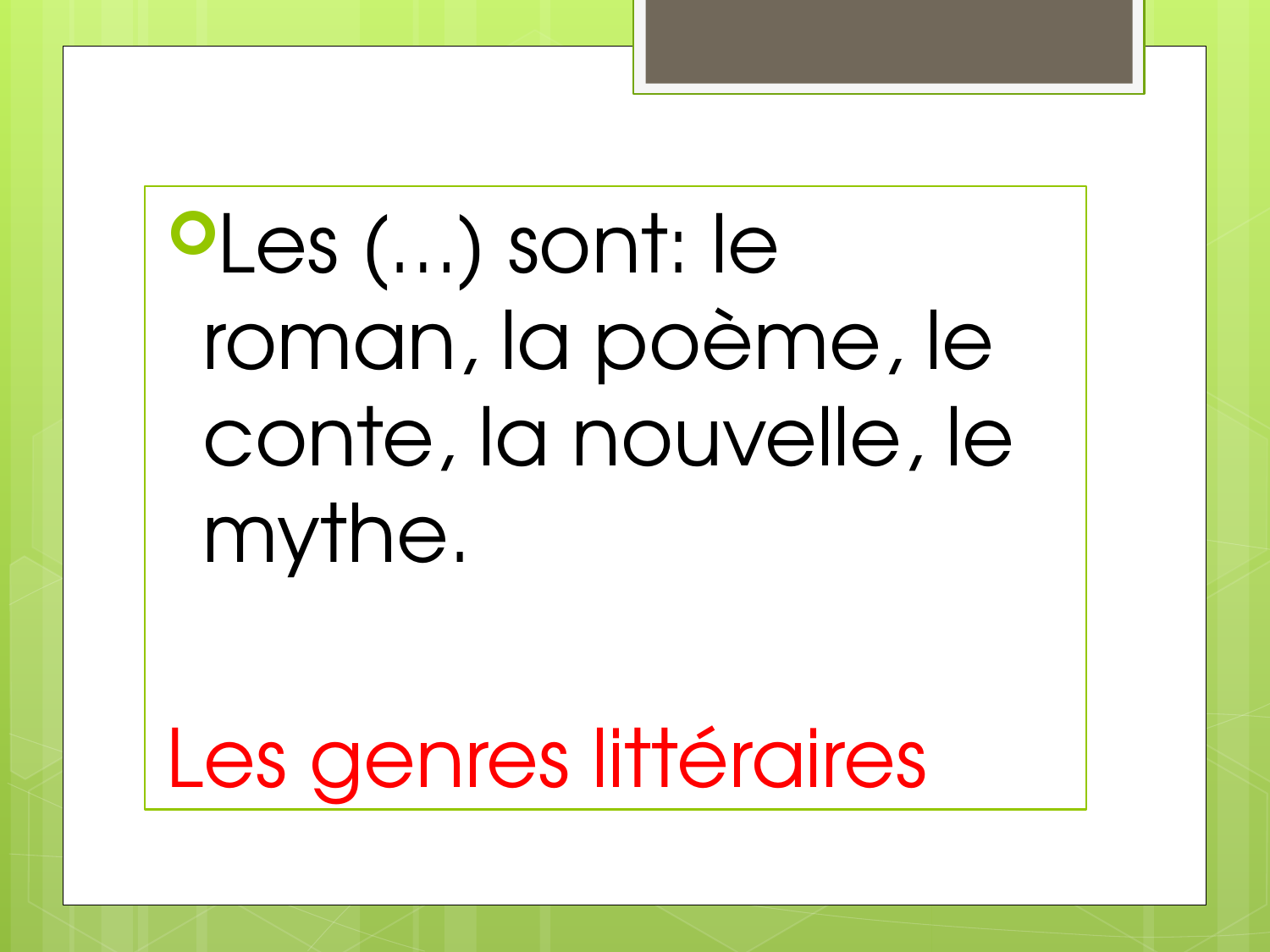

Les (…) sont: le roman, la poème, le conte, la nouvelle, le mythe.

Les genres littéraires